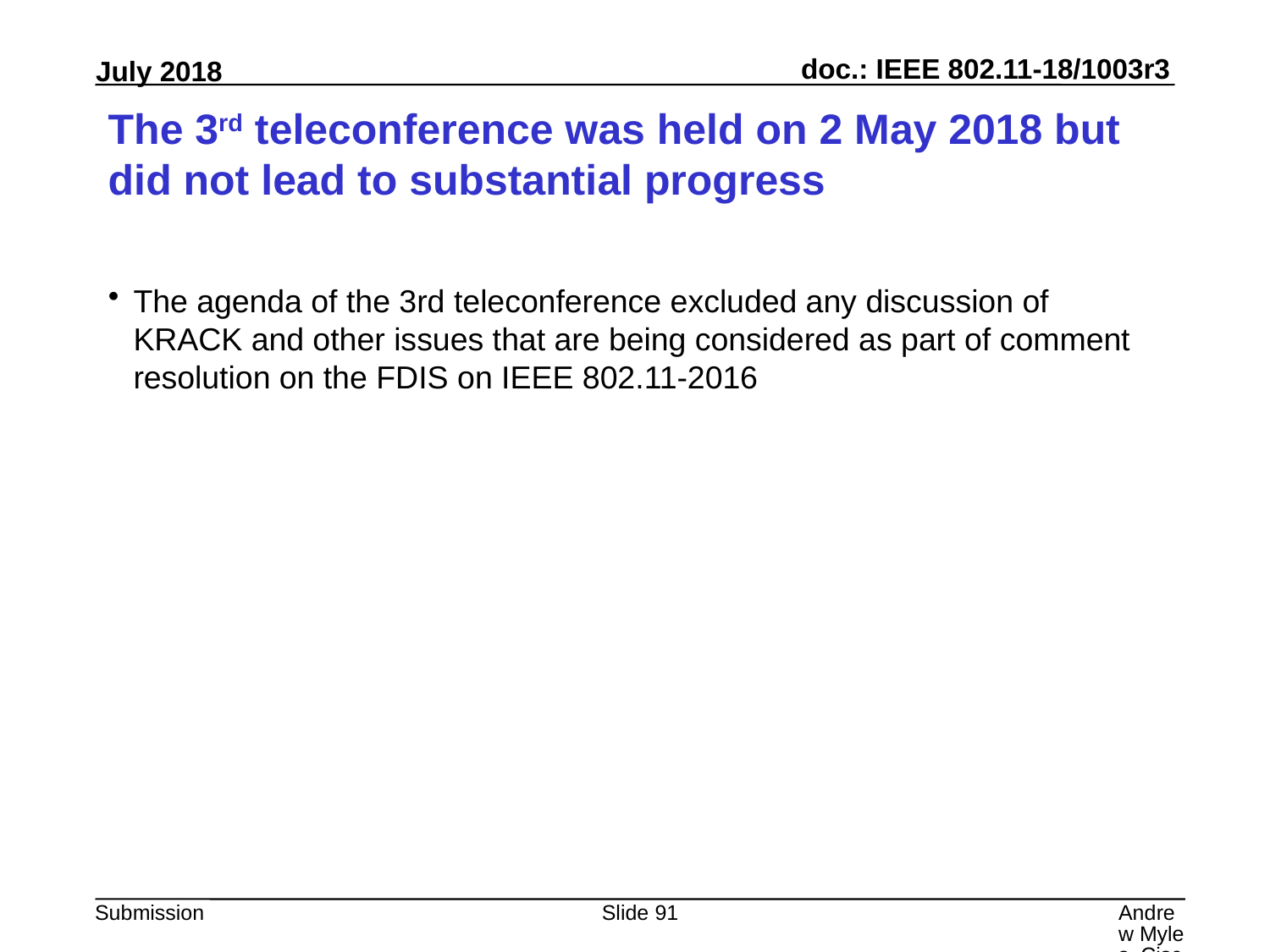

# The 3rd teleconference was held on 2 May 2018 but did not lead to substantial progress
The agenda of the 3rd teleconference excluded any discussion of KRACK and other issues that are being considered as part of comment resolution on the FDIS on IEEE 802.11-2016
Slide 91
Andrew Myles, Cisco